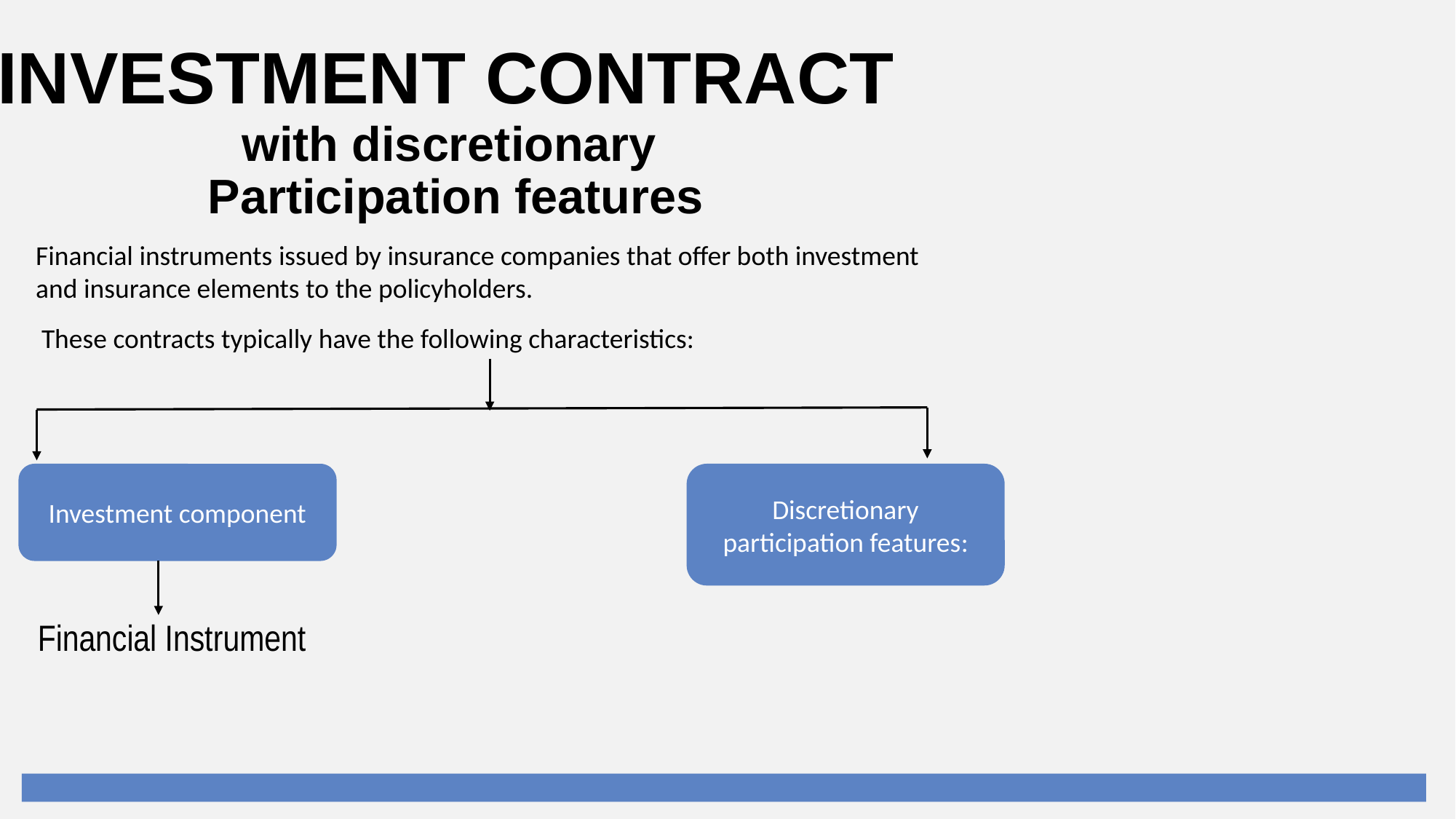

# INVESTMENT CONTRACT with discretionary Participation features
Financial instruments issued by insurance companies that offer both investment and insurance elements to the policyholders.
These contracts typically have the following characteristics:
Investment component
Discretionary participation features:
Financial Instrument